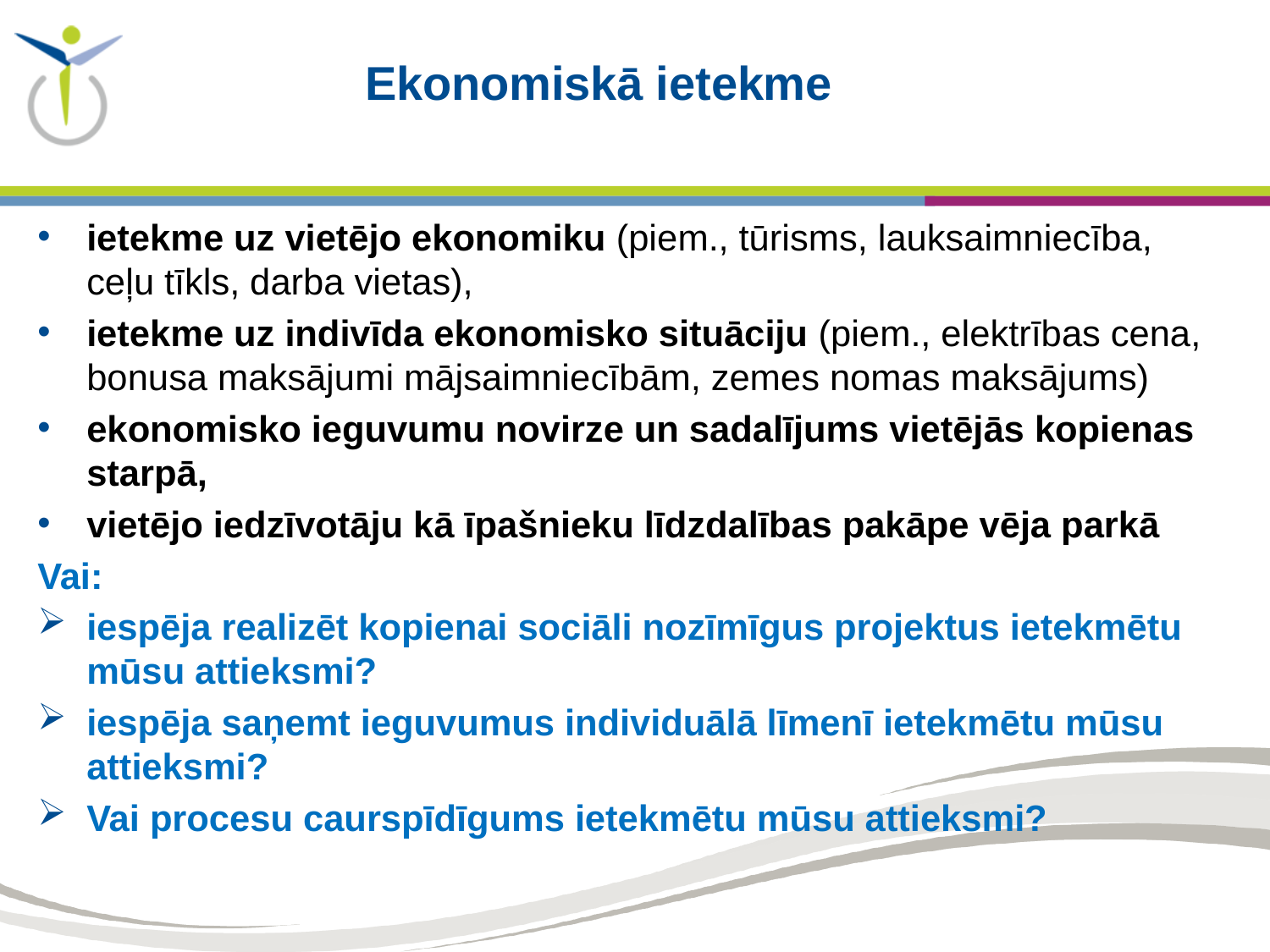

# Ekonomiskā ietekme

ietekme uz vietējo ekonomiku (piem., tūrisms, lauksaimniecība, ceļu tīkls, darba vietas),
ietekme uz indivīda ekonomisko situāciju (piem., elektrības cena, bonusa maksājumi mājsaimniecībām, zemes nomas maksājums)
ekonomisko ieguvumu novirze un sadalījums vietējās kopienas starpā,
vietējo iedzīvotāju kā īpašnieku līdzdalības pakāpe vēja parkā
Vai:
iespēja realizēt kopienai sociāli nozīmīgus projektus ietekmētu mūsu attieksmi?
iespēja saņemt ieguvumus individuālā līmenī ietekmētu mūsu attieksmi?
Vai procesu caurspīdīgums ietekmētu mūsu attieksmi?